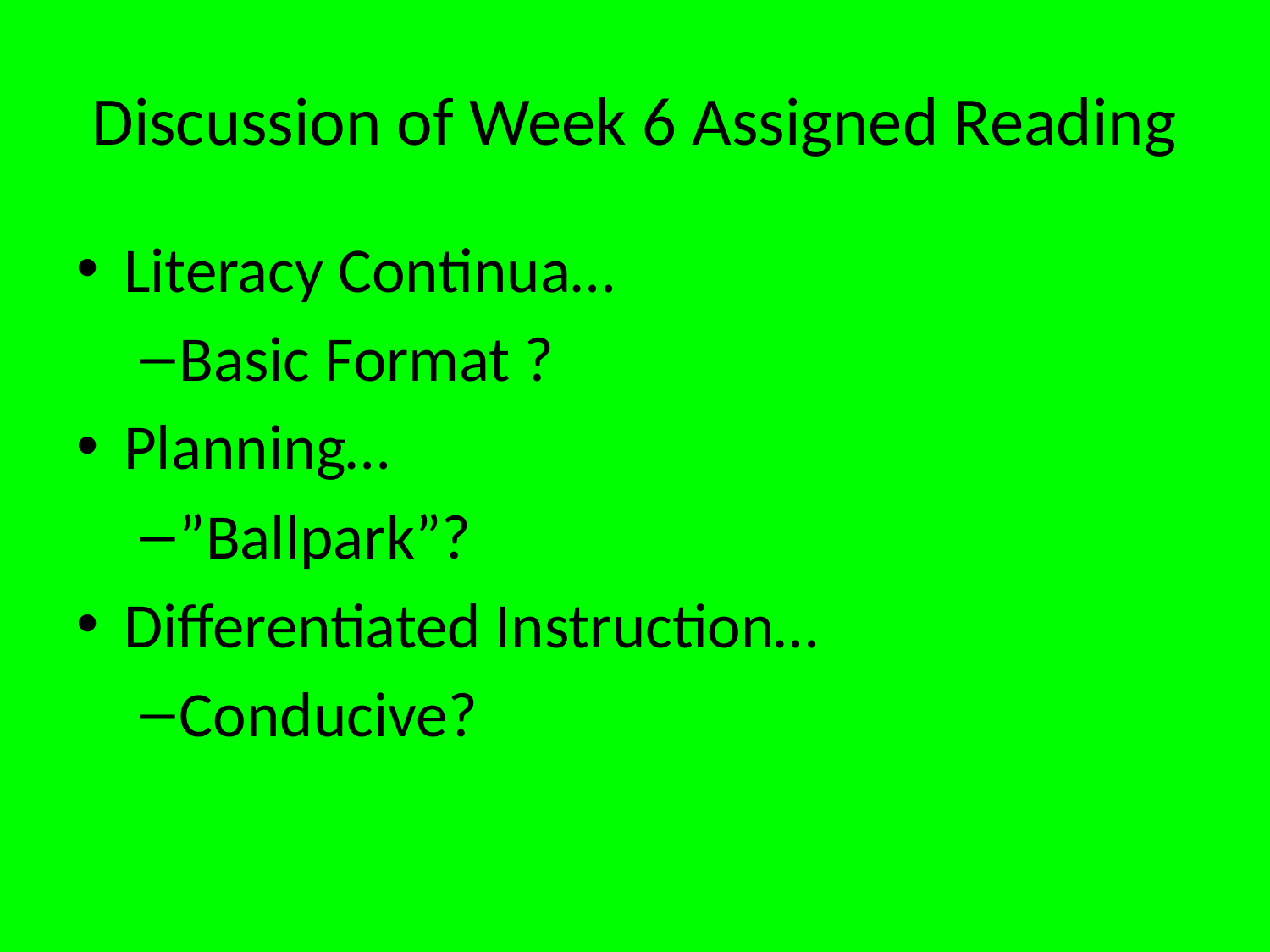

# Discussion of Week 6 Assigned Reading
Literacy Continua…
Basic Format ?
Planning…
”Ballpark”?
Differentiated Instruction…
Conducive?